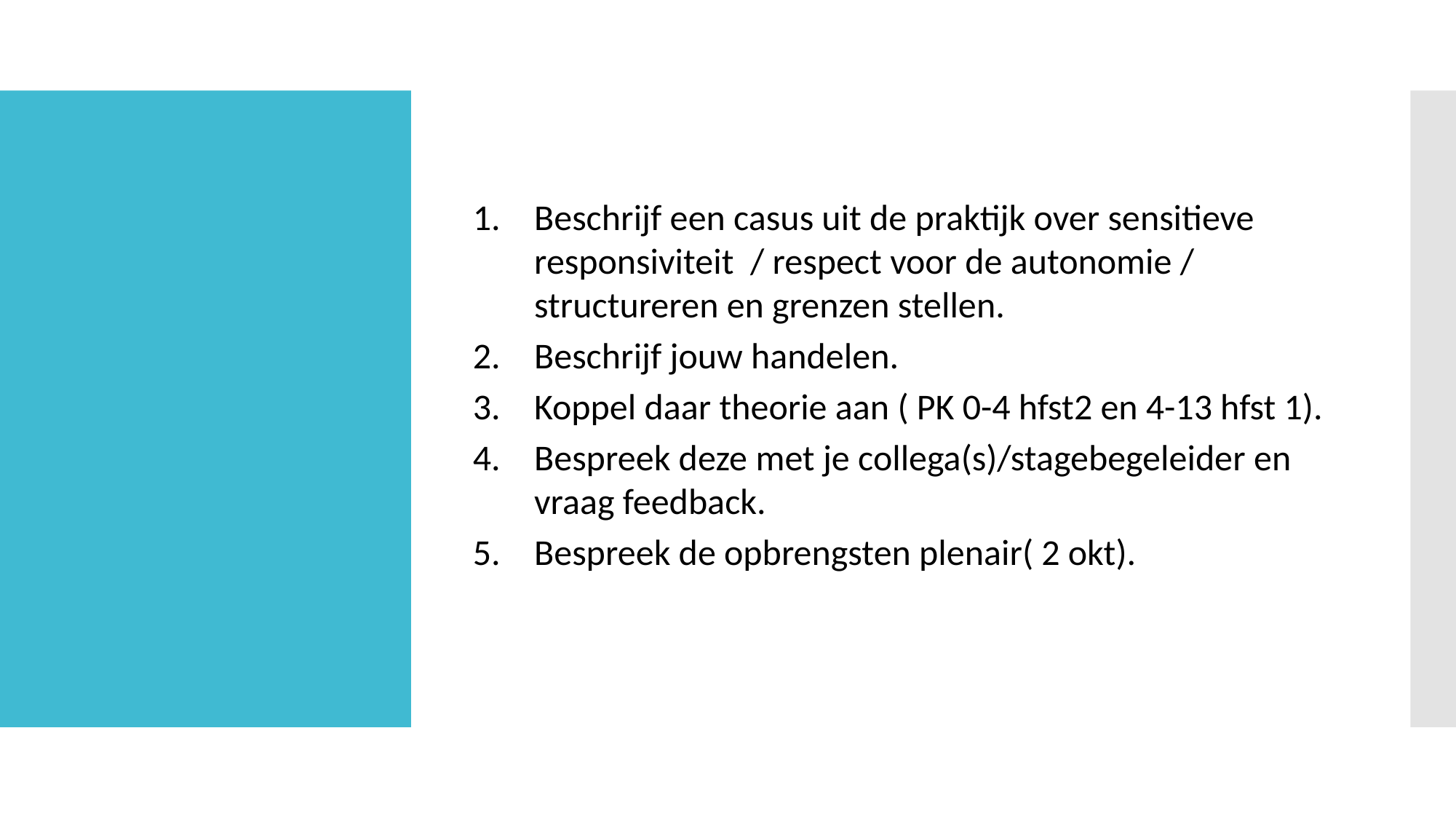

Beschrijf een casus uit de praktijk over sensitieve responsiviteit  / respect voor de autonomie / structureren en grenzen stellen.
Beschrijf jouw handelen.
Koppel daar theorie aan ( PK 0-4 hfst2 en 4-13 hfst 1).
Bespreek deze met je collega(s)/stagebegeleider en vraag feedback.
Bespreek de opbrengsten plenair( 2 okt).

#